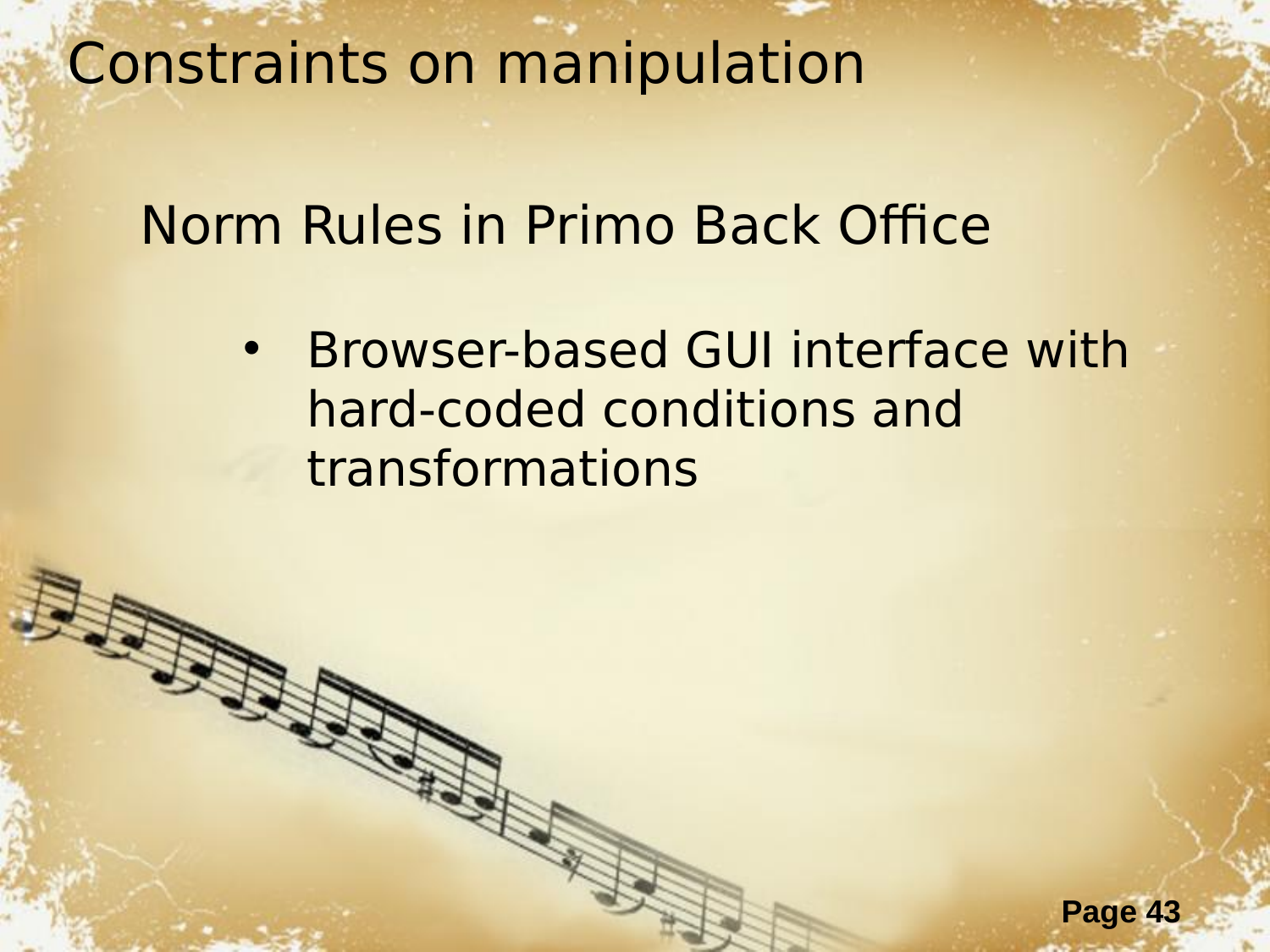

Constraints on manipulation
Norm Rules in Primo Back Office

Browser-based GUI interface with hard-coded conditions and transformations